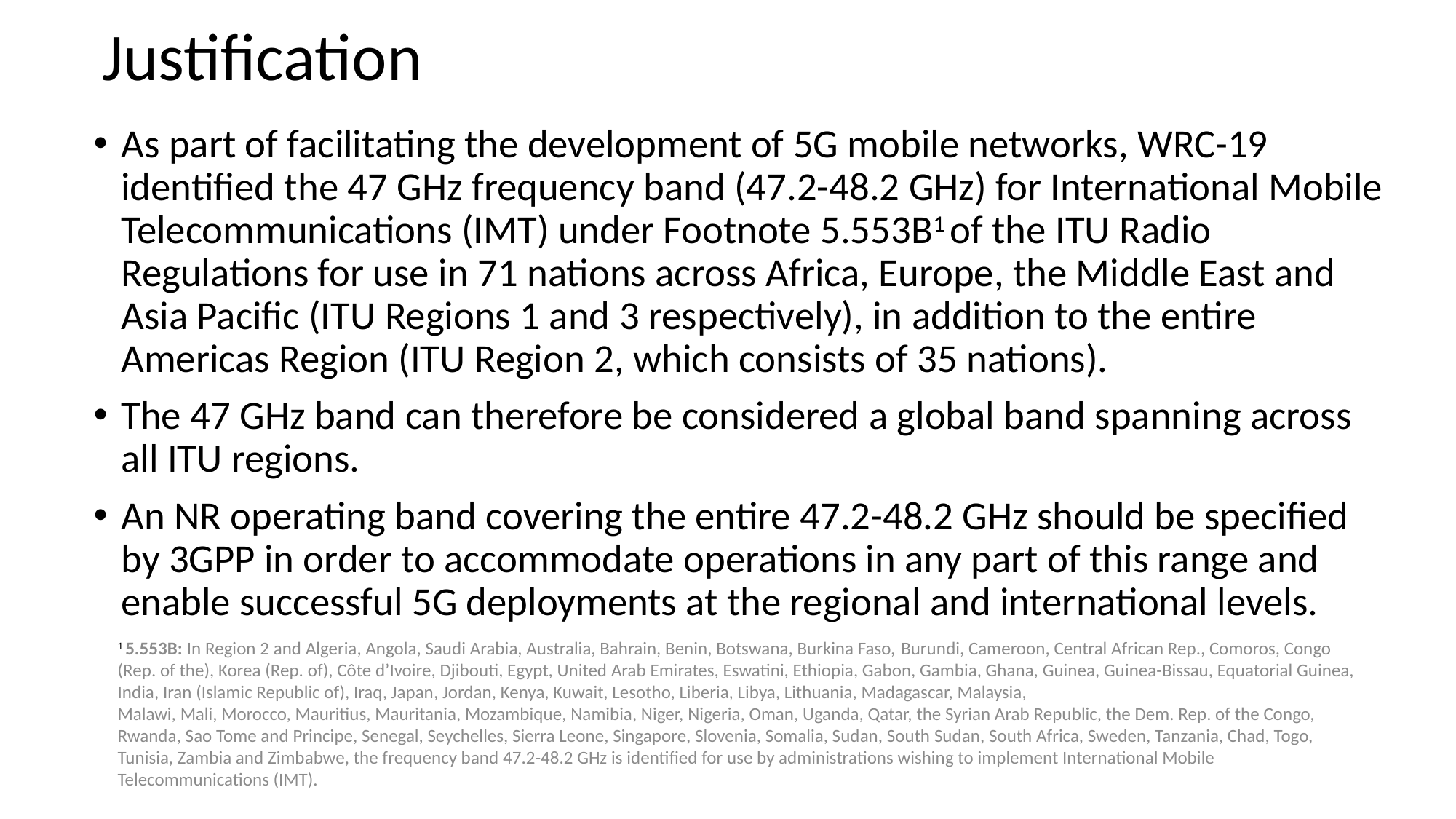

# Justification
As part of facilitating the development of 5G mobile networks, WRC-19 identified the 47 GHz frequency band (47.2-48.2 GHz) for International Mobile Telecommunications (IMT) under Footnote 5.553B1 of the ITU Radio Regulations for use in 71 nations across Africa, Europe, the Middle East and Asia Pacific (ITU Regions 1 and 3 respectively), in addition to the entire Americas Region (ITU Region 2, which consists of 35 nations).
The 47 GHz band can therefore be considered a global band spanning across all ITU regions.
An NR operating band covering the entire 47.2-48.2 GHz should be specified by 3GPP in order to accommodate operations in any part of this range and enable successful 5G deployments at the regional and international levels.

1 5.553B: In Region 2 and Algeria, Angola, Saudi Arabia, Australia, Bahrain, Benin, Botswana, Burkina Faso, Burundi, Cameroon, Central African Rep., Comoros, Congo (Rep. of the), Korea (Rep. of), Côte d’Ivoire, Djibouti, Egypt, United Arab Emirates, Eswatini, Ethiopia, Gabon, Gambia, Ghana, Guinea, Guinea-Bissau, Equatorial Guinea, India, Iran (Islamic Republic of), Iraq, Japan, Jordan, Kenya, Kuwait, Lesotho, Liberia, Libya, Lithuania, Madagascar, Malaysia,
Malawi, Mali, Morocco, Mauritius, Mauritania, Mozambique, Namibia, Niger, Nigeria, Oman, Uganda, Qatar, the Syrian Arab Republic, the Dem. Rep. of the Congo, Rwanda, Sao Tome and Principe, Senegal, Seychelles, Sierra Leone, Singapore, Slovenia, Somalia, Sudan, South Sudan, South Africa, Sweden, Tanzania, Chad, Togo, Tunisia, Zambia and Zimbabwe, the frequency band 47.2-48.2 GHz is identified for use by administrations wishing to implement International Mobile Telecommunications (IMT).